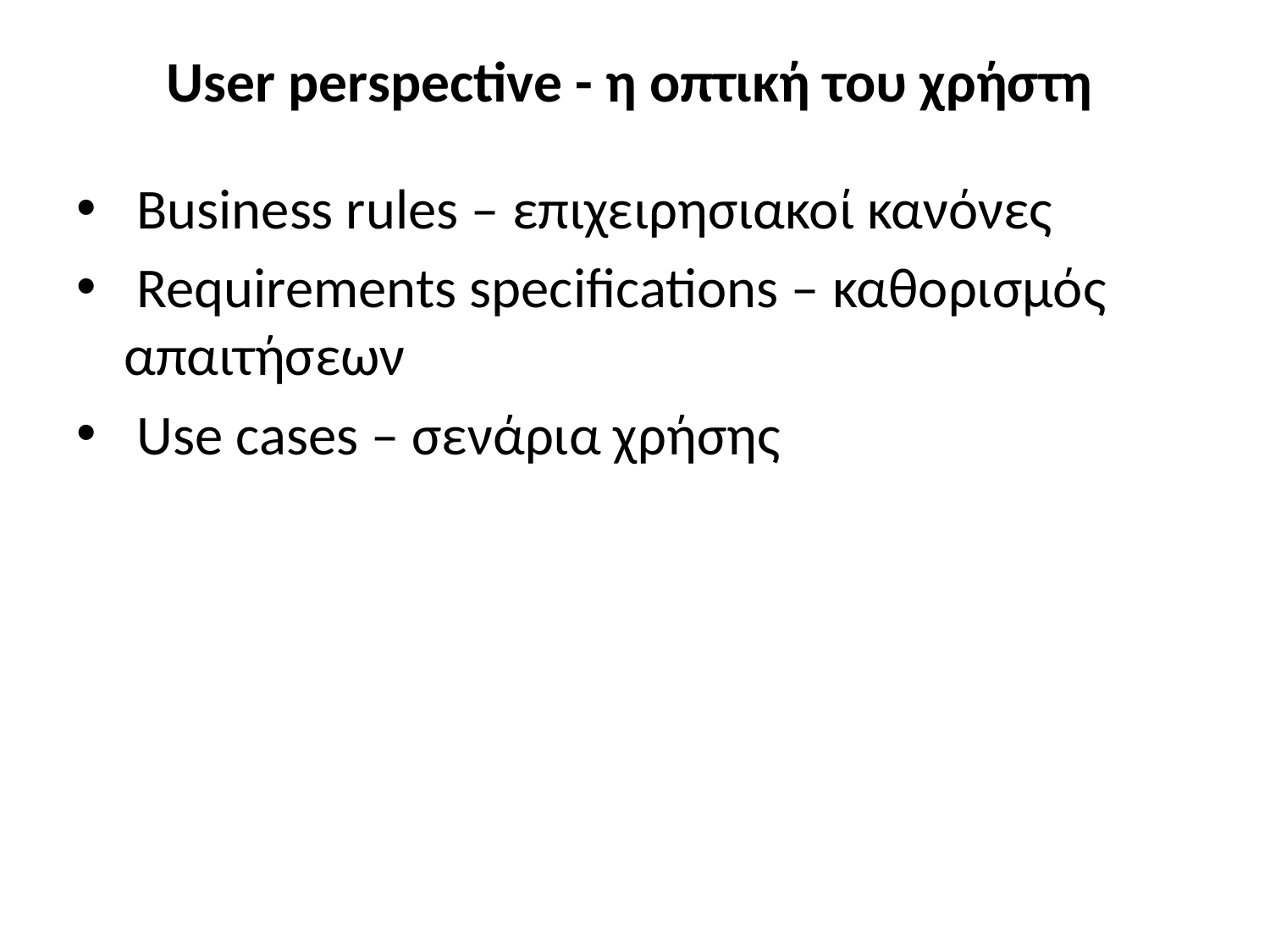

# User perspective - η οπτική του χρήστη
 Business rules – επιχειρησιακοί κανόνες
 Requirements specifications – καθορισμός απαιτήσεων
 Use cases – σενάρια χρήσης